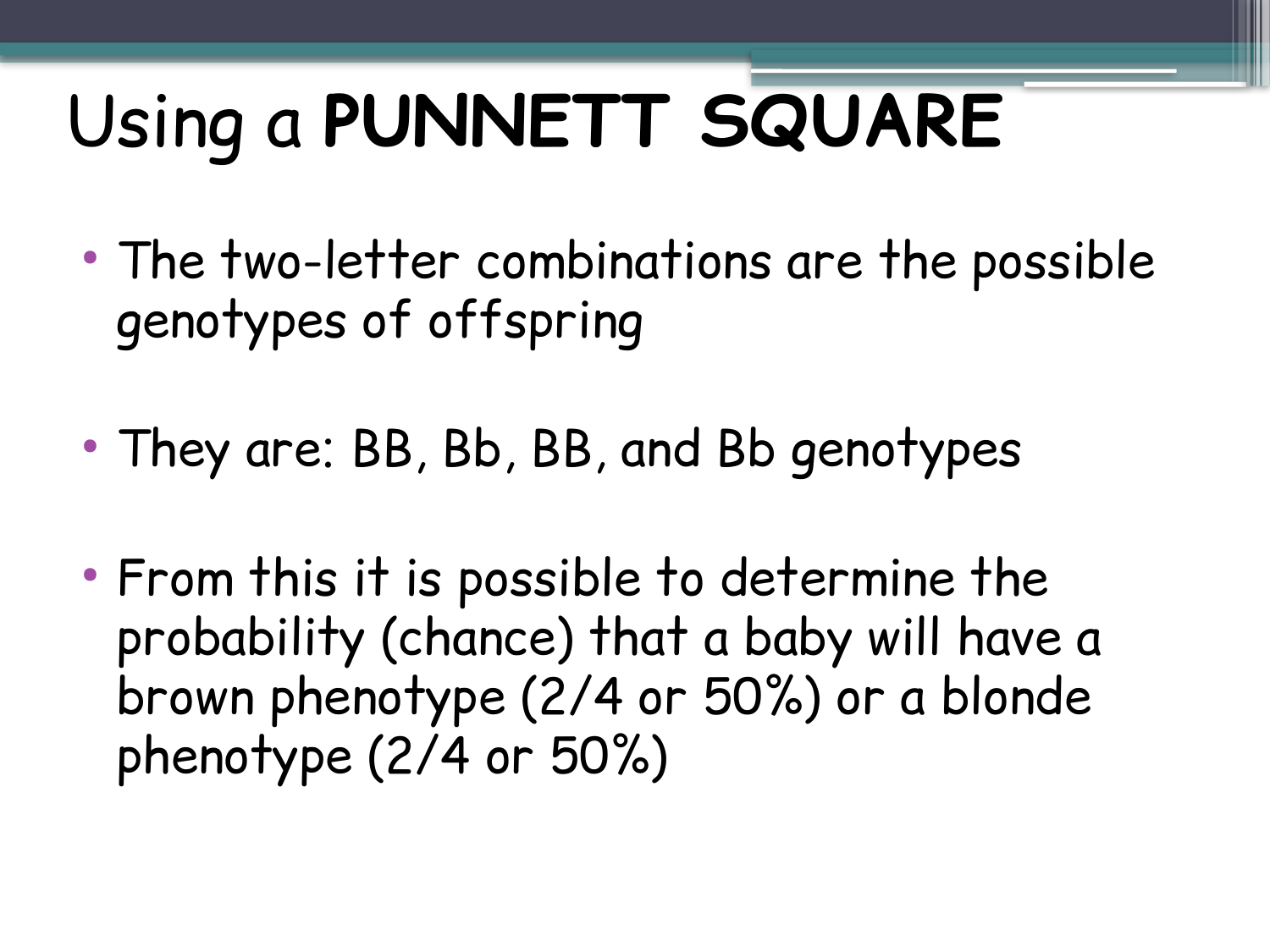

# Using a PUNNETT SQUARE
The two-letter combinations are the possible genotypes of offspring

They are: BB, Bb, BB, and Bb genotypes

From this it is possible to determine the probability (chance) that a baby will have a brown phenotype (2/4 or 50%) or a blonde phenotype (2/4 or 50%)